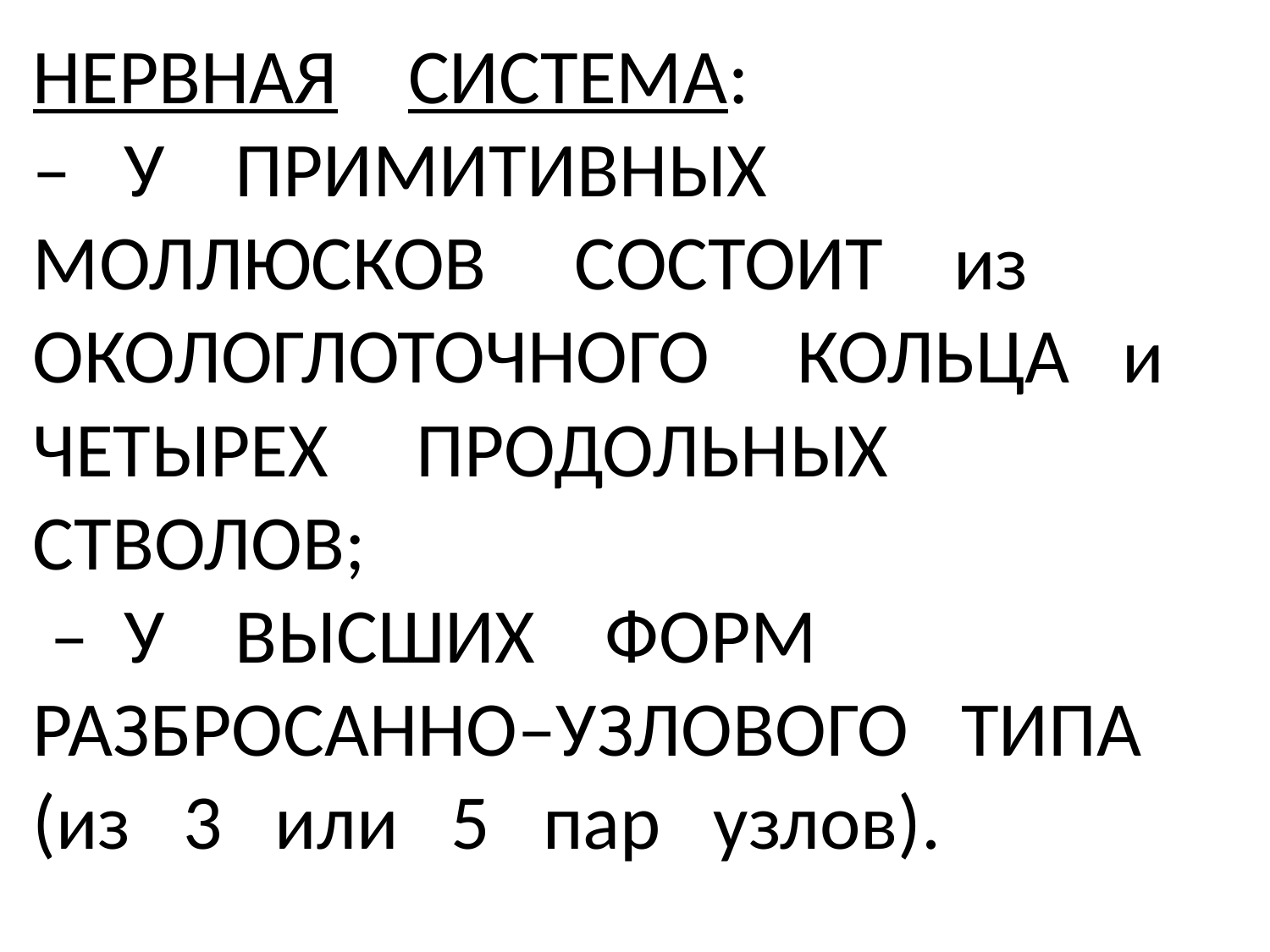

# НЕРВНАЯ    СИСТЕМА: –   У    ПРИМИТИВНЫХ    МОЛЛЮСКОВ     СОСТОИТ    из   ОКОЛОГЛОТОЧНОГО     КОЛЬЦА   и ЧЕТЫРЕХ     ПРОДОЛЬНЫХ    СТВОЛОВ; –  У    ВЫСШИХ    ФОРМ  РАЗБРОСАННО–УЗЛОВОГО   ТИПА   (из   3   или   5   пар   узлов).